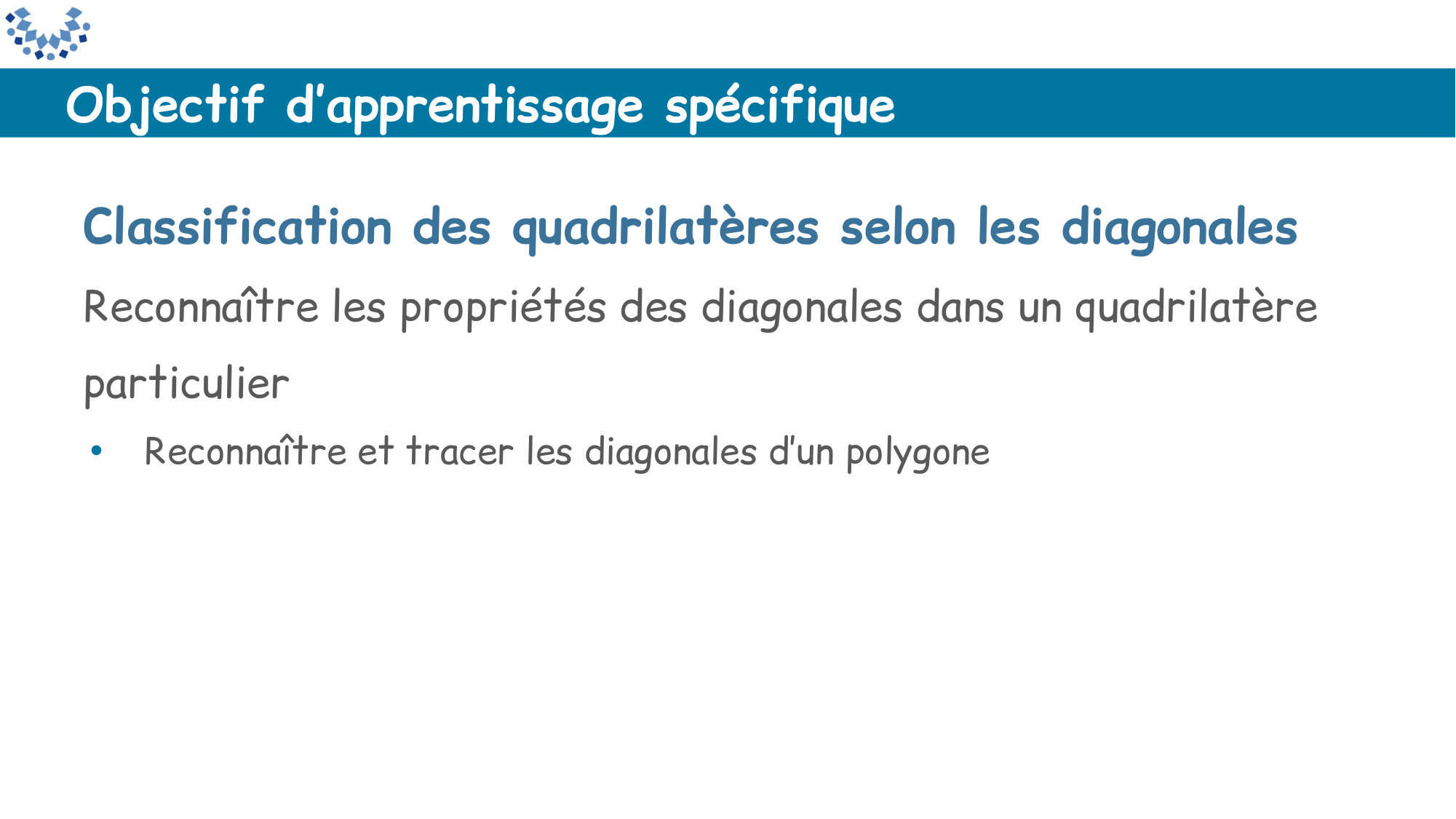

Objectif d’apprentissage spécifique
Classification des quadrilatères selon les diagonales
Reconnaître les propriétés des diagonales dans un quadrilatère particulier
Reconnaître et tracer les diagonales d’un polygone